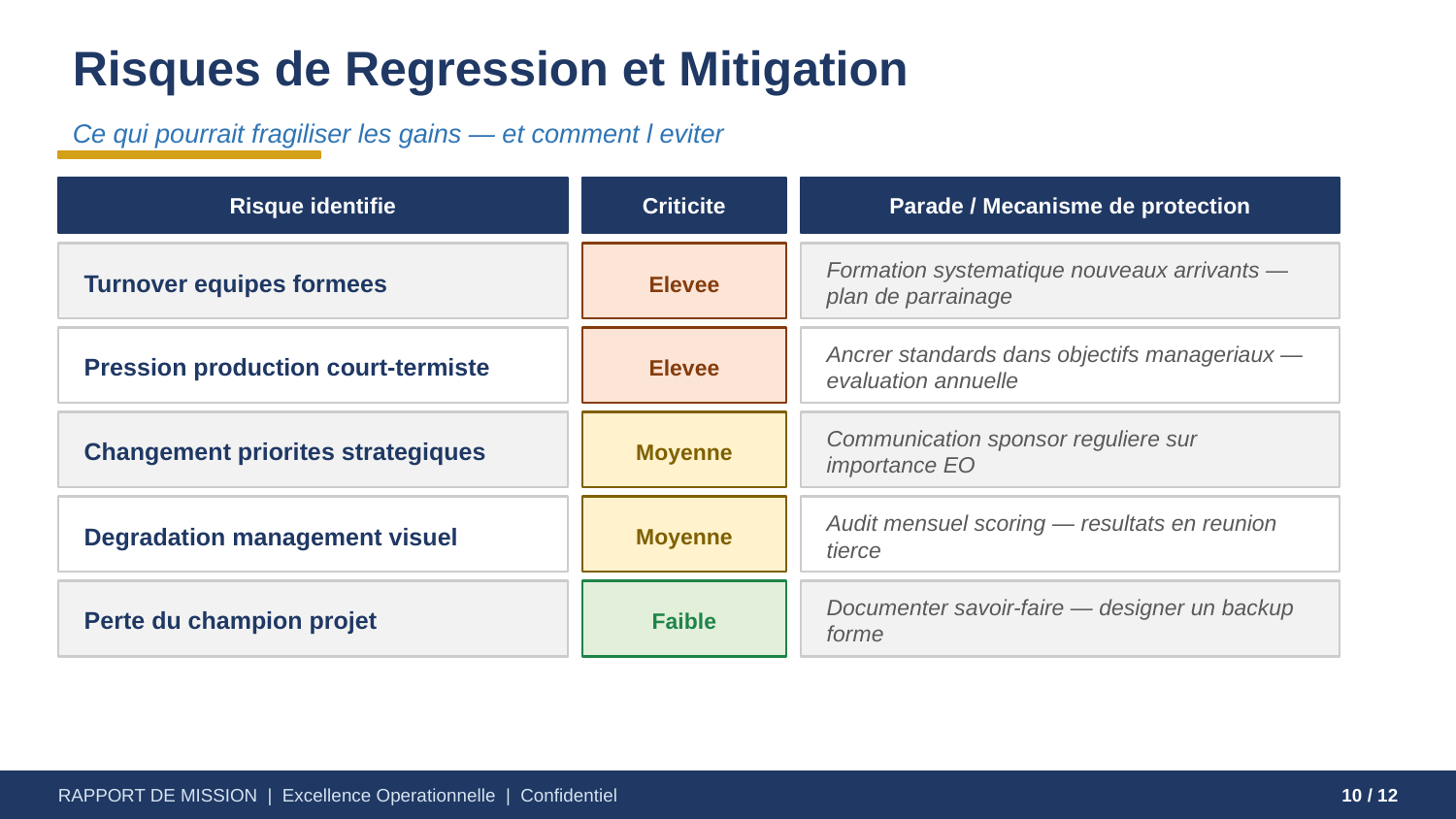

Risques de Regression et Mitigation
Ce qui pourrait fragiliser les gains — et comment l eviter

Risque identifie
Criticite
Parade / Mecanisme de protection

Turnover equipes formees
Formation systematique nouveaux arrivants — plan de parrainage
Elevee

Pression production court-termiste
Ancrer standards dans objectifs manageriaux — evaluation annuelle
Elevee

Changement priorites strategiques
Communication sponsor reguliere sur importance EO
Moyenne

Degradation management visuel
Audit mensuel scoring — resultats en reunion tierce
Moyenne

Perte du champion projet
Documenter savoir-faire — designer un backup forme
Faible

RAPPORT DE MISSION  |  Excellence Operationnelle  |  Confidentiel
10 / 12